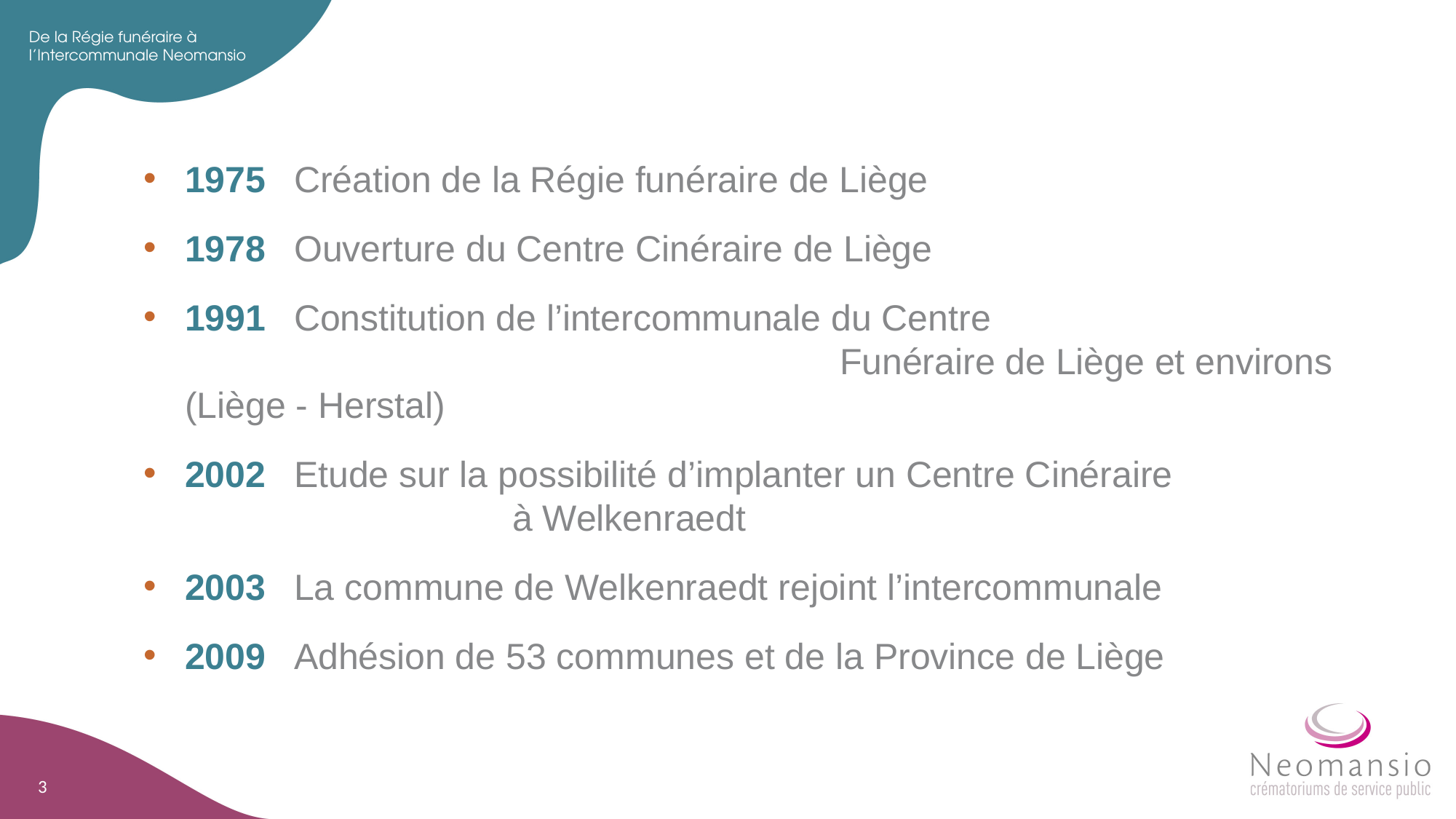

De la Régie funéraire à l’Intercommunale Neomansio
1975	Création de la Régie funéraire de Liège
1978	Ouverture du Centre Cinéraire de Liège
1991	Constitution de l’intercommunale du Centre  									Funéraire de Liège et environs (Liège - Herstal)
2002	Etude sur la possibilité d’implanter un Centre Cinéraire
			à Welkenraedt
2003	La commune de Welkenraedt rejoint l’intercommunale
2009	Adhésion de 53 communes et de la Province de Liège
3